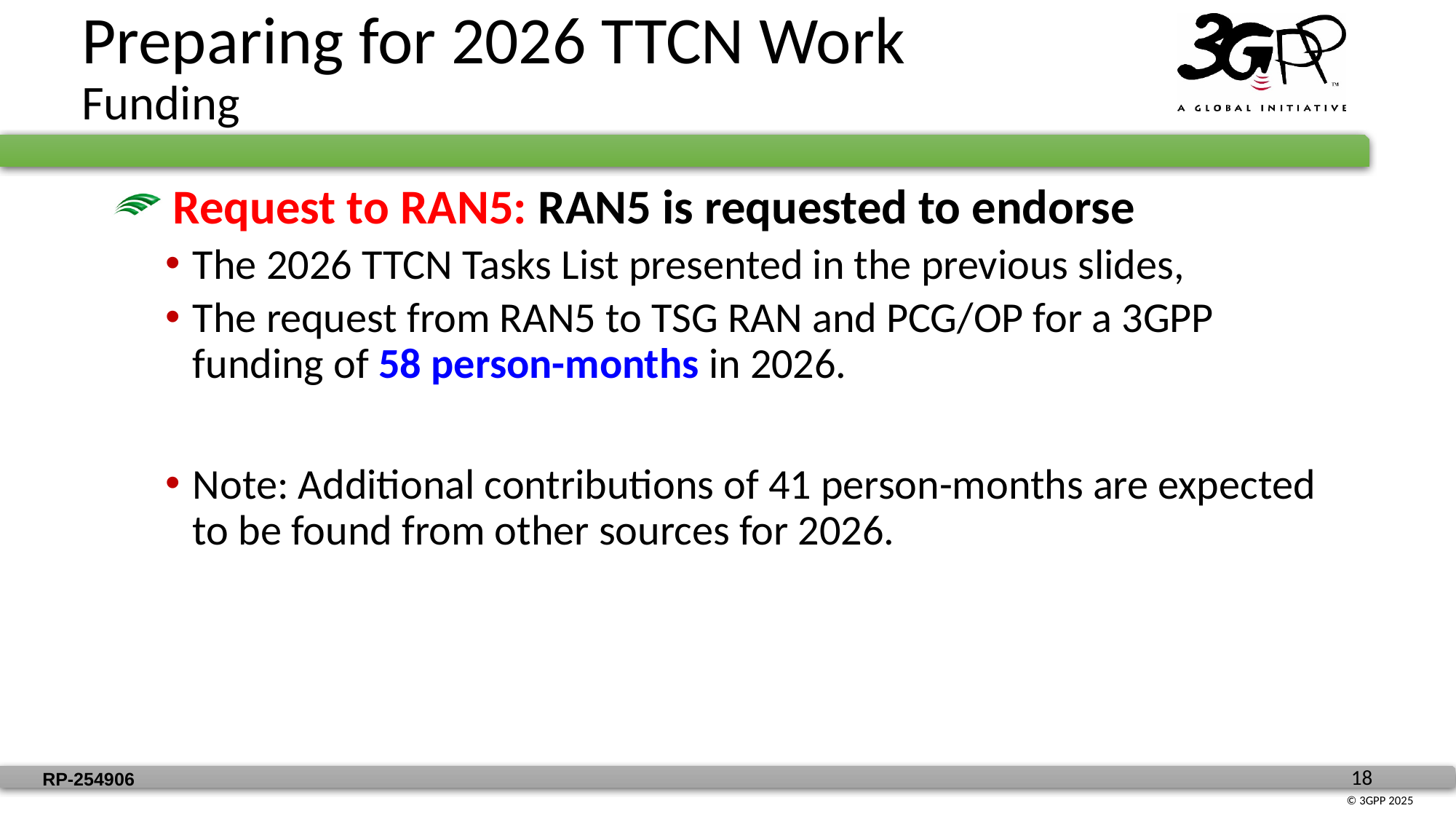

Preparing for 2026 TTCN Work
Funding
 Request to RAN5: RAN5 is requested to endorse
The 2026 TTCN Tasks List presented in the previous slides,
The request from RAN5 to TSG RAN and PCG/OP for a 3GPP funding of 58 person-months in 2026.

Note: Additional contributions of 41 person-months are expected to be found from other sources for 2026.